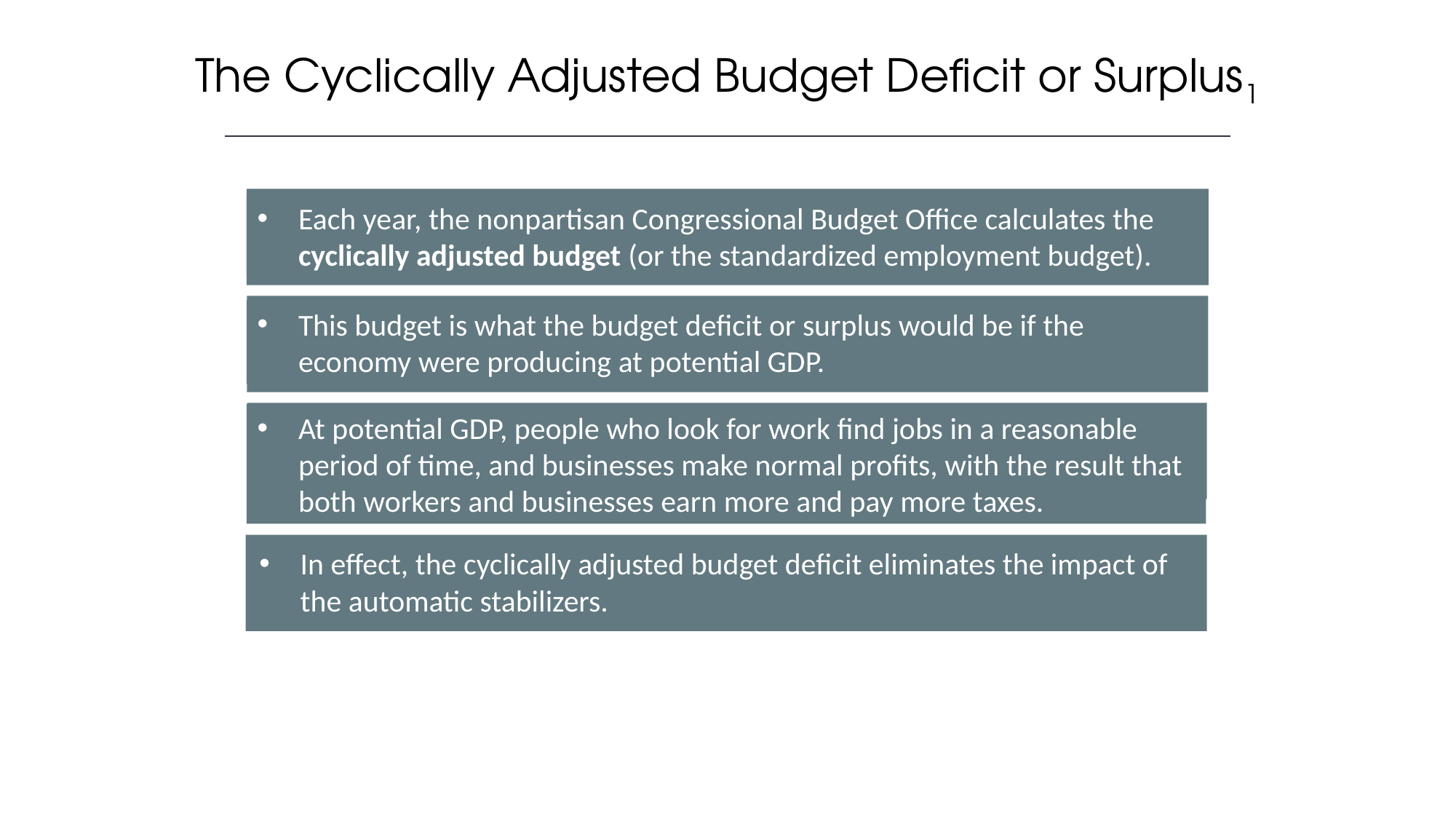

The Cyclically Adjusted Budget Deficit or Surplus1

Each year, the nonpartisan Congressional Budget Office calculates the cyclically adjusted budget (or the standardized employment budget).

This budget is what the budget deficit or surplus would be if the economy were producing at potential GDP.

At potential GDP, people who look for work find jobs in a reasonable period of time, and businesses make normal profits, with the result that both workers and businesses earn more and pay more taxes.

In effect, the cyclically adjusted budget deficit eliminates the impact of the automatic stabilizers.